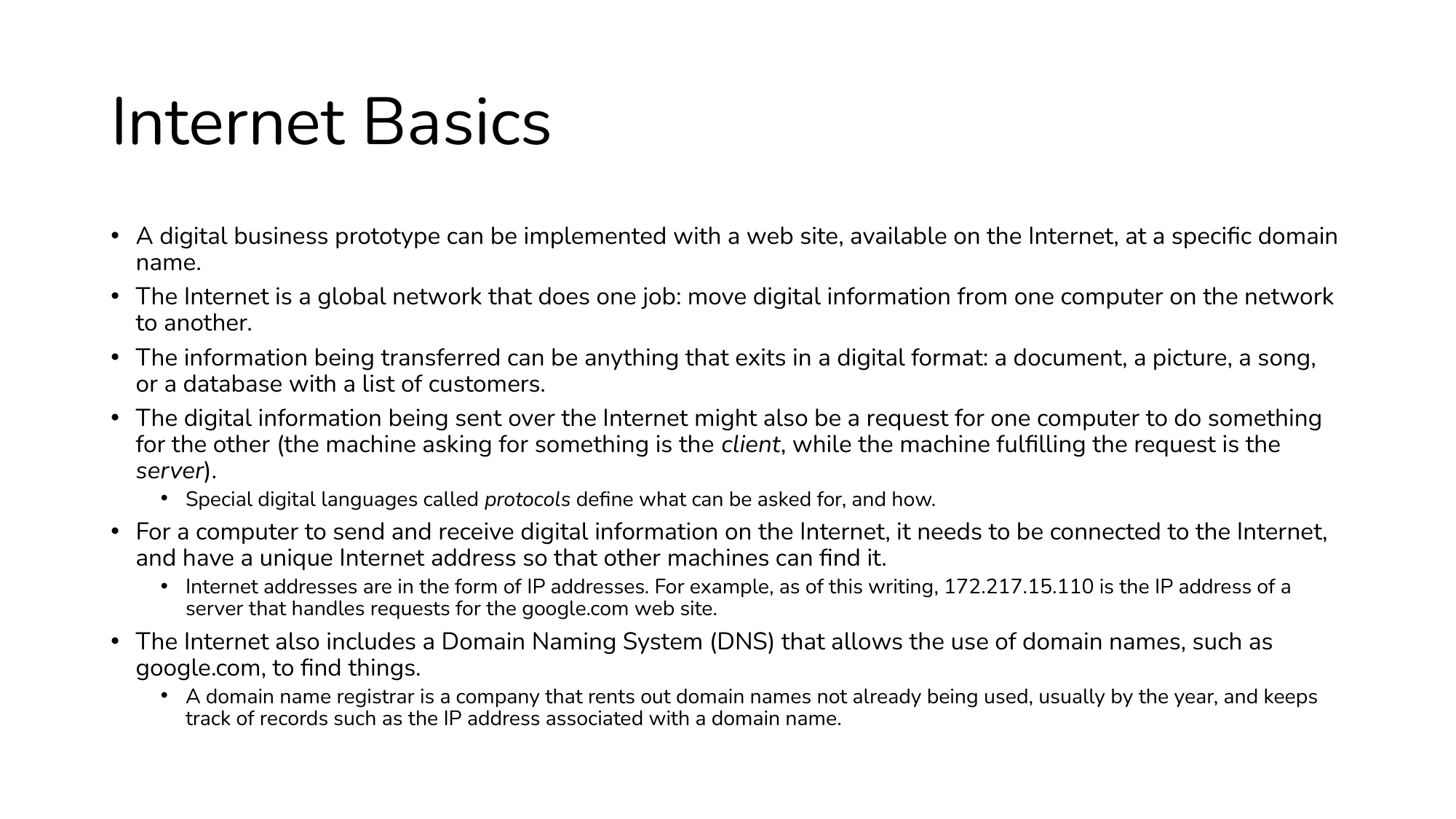

# Internet Basics
A digital business prototype can be implemented with a web site, available on the Internet, at a specific domain name.
The Internet is a global network that does one job: move digital information from one computer on the network to another.
The information being transferred can be anything that exits in a digital format: a document, a picture, a song, or a database with a list of customers.
The digital information being sent over the Internet might also be a request for one computer to do something for the other (the machine asking for something is the client, while the machine fulfilling the request is the server).
Special digital languages called protocols define what can be asked for, and how.
For a computer to send and receive digital information on the Internet, it needs to be connected to the Internet, and have a unique Internet address so that other machines can find it.
Internet addresses are in the form of IP addresses. For example, as of this writing, 172.217.15.110 is the IP address of a server that handles requests for the google.com web site.
The Internet also includes a Domain Naming System (DNS) that allows the use of domain names, such as google.com, to find things.
A domain name registrar is a company that rents out domain names not already being used, usually by the year, and keeps track of records such as the IP address associated with a domain name.